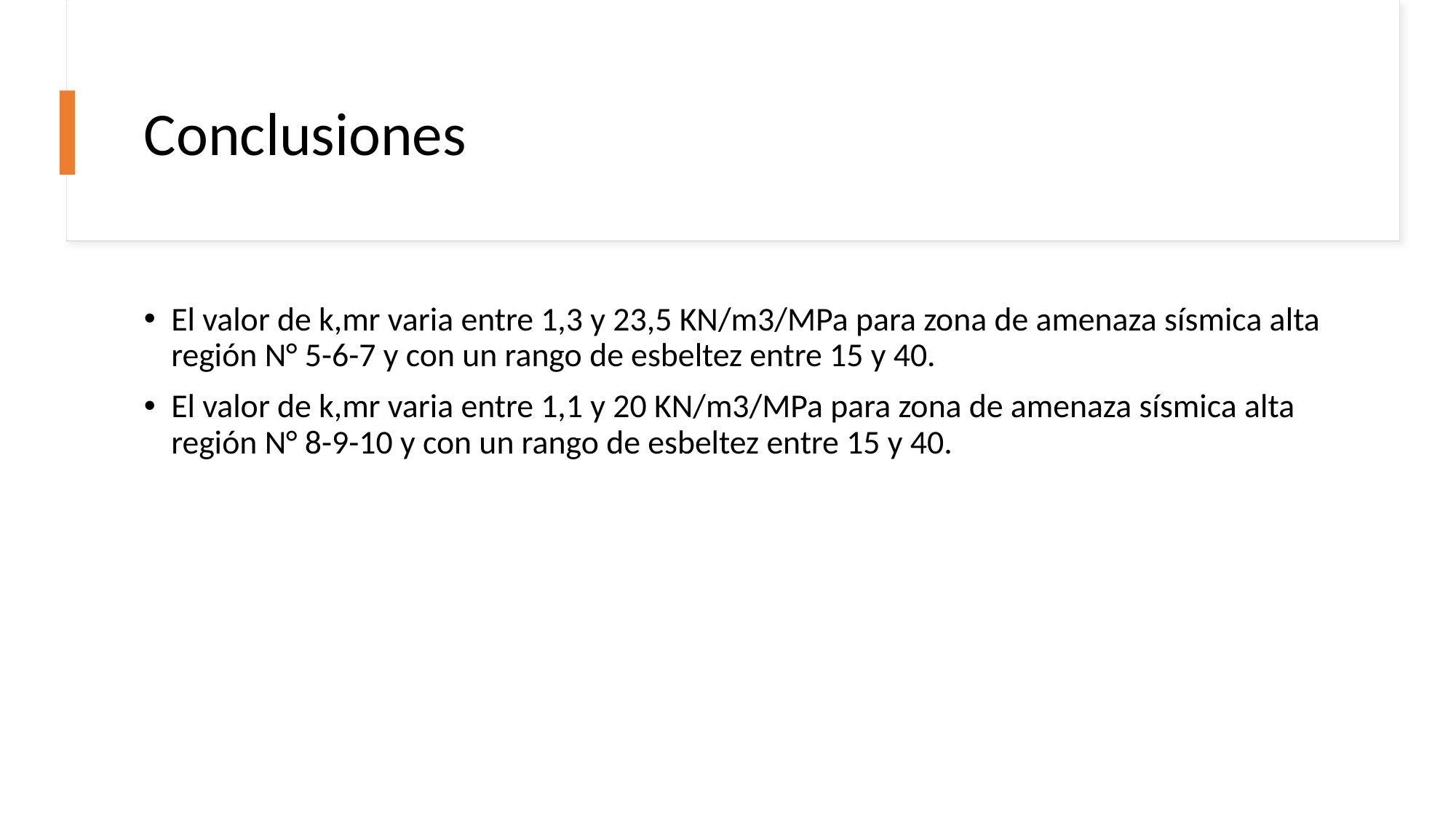

# Conclusiones

El valor de k,mr varia entre 1,3 y 23,5 KN/m3/MPa para zona de amenaza sísmica alta región N° 5-6-7 y con un rango de esbeltez entre 15 y 40.
El valor de k,mr varia entre 1,1 y 20 KN/m3/MPa para zona de amenaza sísmica alta región N° 8-9-10 y con un rango de esbeltez entre 15 y 40.